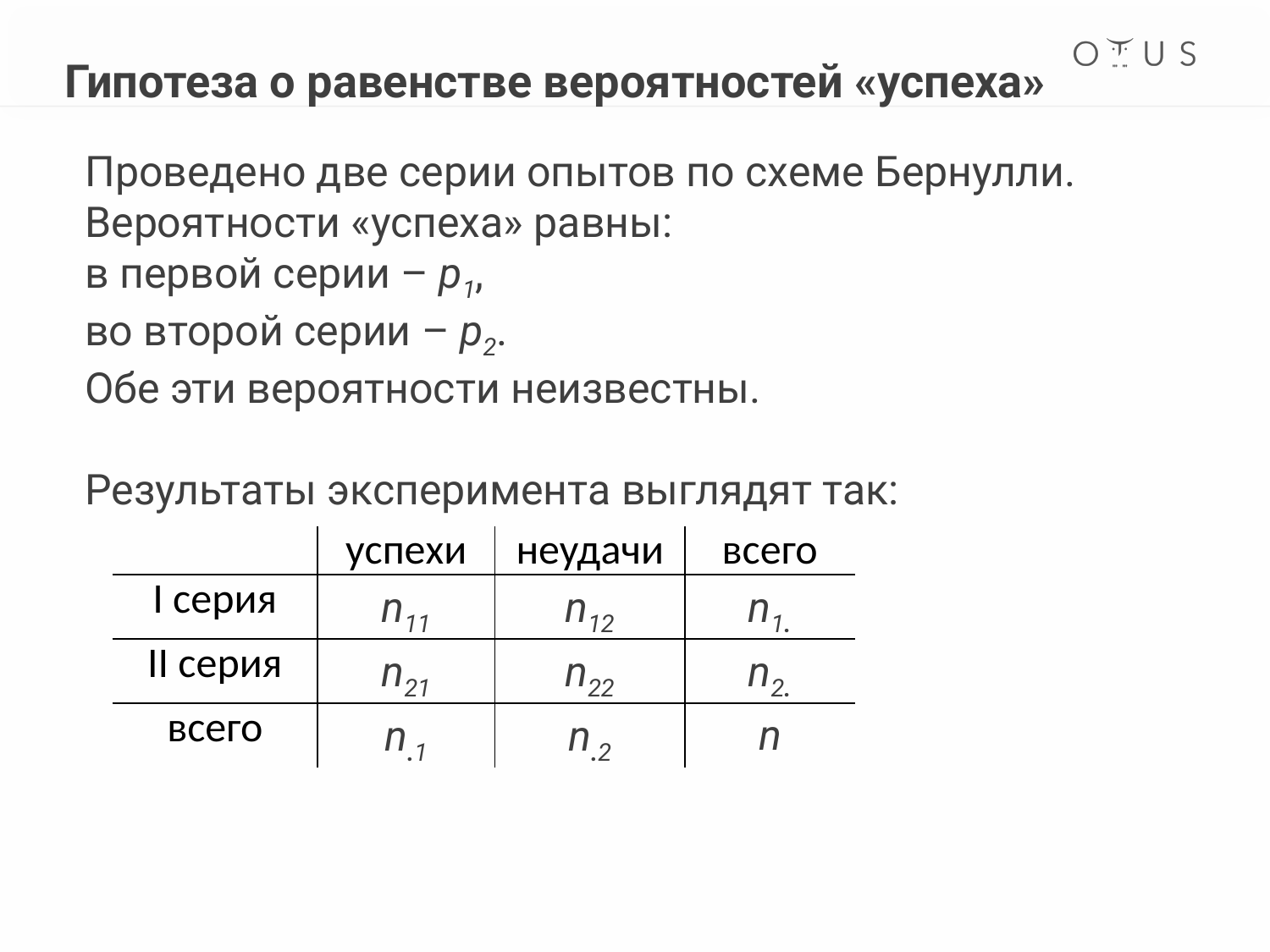

Гипотеза о равенстве вероятностей «успеха»
Проведено две серии опытов по схеме Бернулли.
Вероятности «успеха» равны:
в первой серии – p1,
во второй серии – p2.
Обе эти вероятности неизвестны.

Результаты эксперимента выглядят так:

|  | успехи | неудачи | всего |
| --- | --- | --- | --- |
| I серия | n11 | n12 | n1. |
| II серия | n21 | n22 | n2. |
| всего | n.1 | n.2 | n |